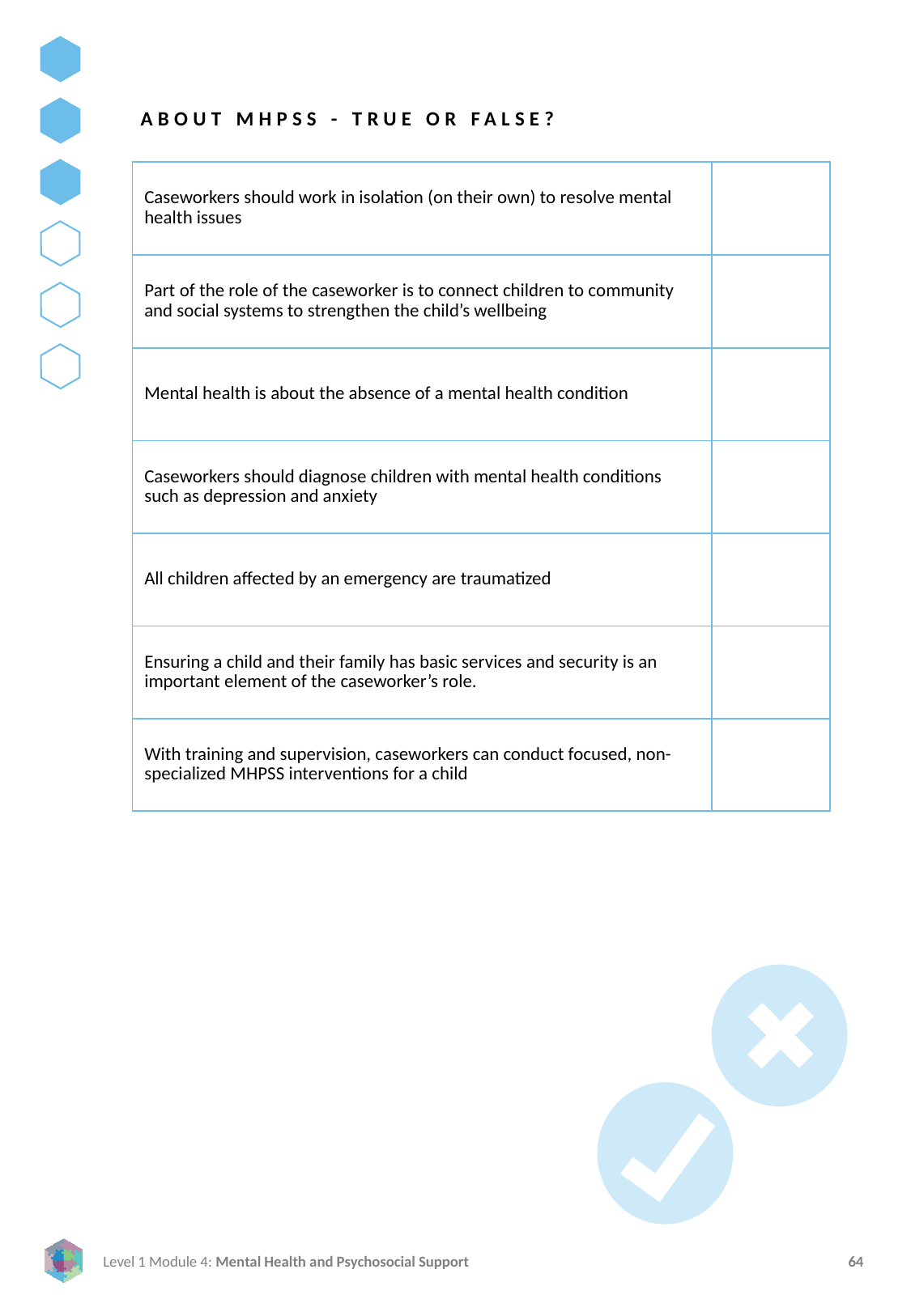

ABOUT MHPSS - TRUE OR FALSE?

| Caseworkers should work in isolation (on their own) to resolve mental health issues |  |
| --- | --- |
| Part of the role of the caseworker is to connect children to community and social systems to strengthen the child’s wellbeing |  |
| Mental health is about the absence of a mental health condition |  |
| Caseworkers should diagnose children with mental health conditions such as depression and anxiety |  |
| All children affected by an emergency are traumatized |  |
| Ensuring a child and their family has basic services and security is an important element of the caseworker’s role. |  |
| With training and supervision, caseworkers can conduct focused, non-specialized MHPSS interventions for a child |  |